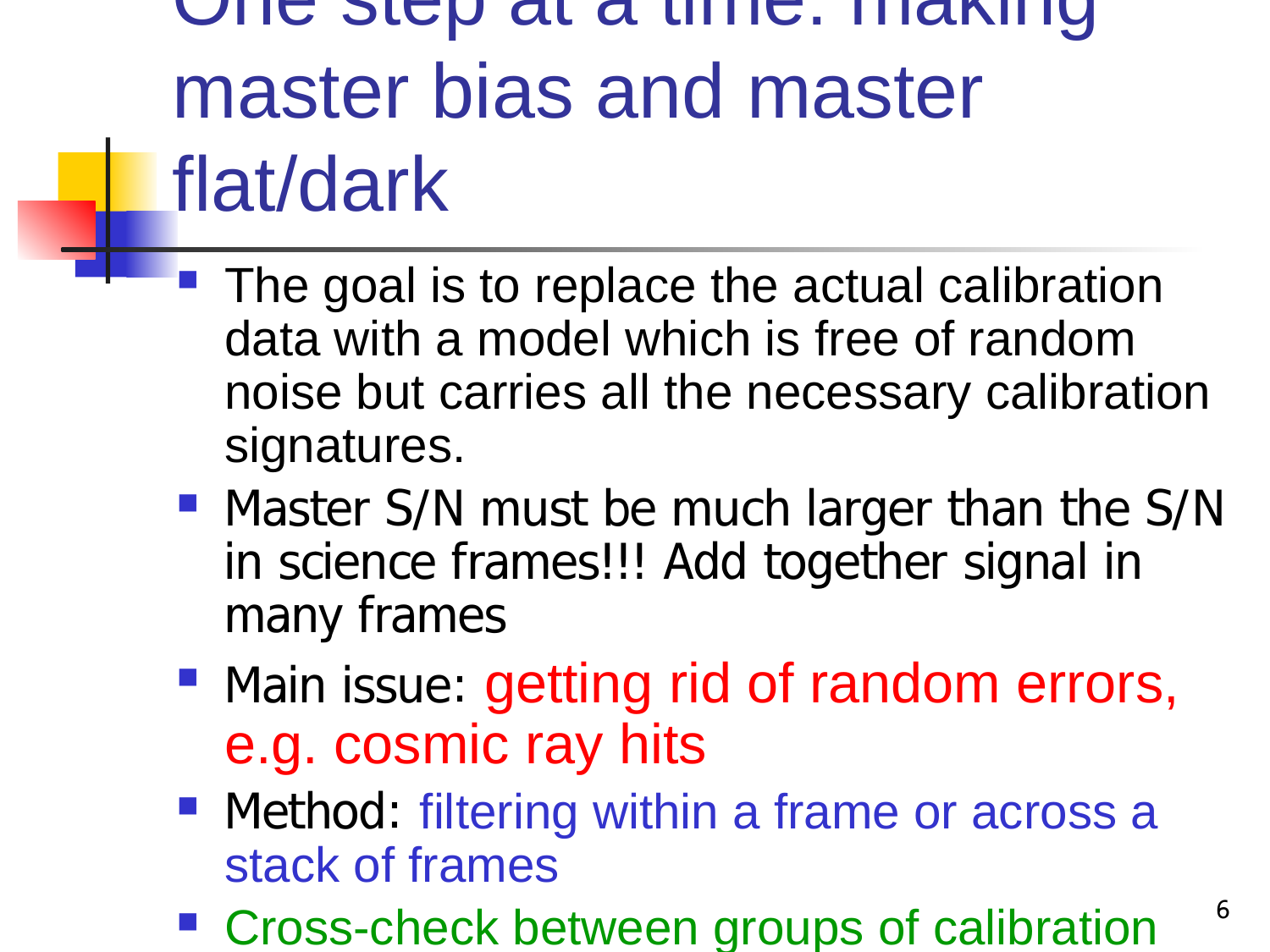

# One step at a time: making master bias and master flat/dark
The goal is to replace the actual calibration data with a model which is free of random noise but carries all the necessary calibration signatures.
Master S/N must be much larger than the S/N in science frames!!! Add together signal in many frames
Main issue: getting rid of random errors, e.g. cosmic ray hits
Method: filtering within a frame or across a stack of frames
Cross-check between groups of calibration frames
6